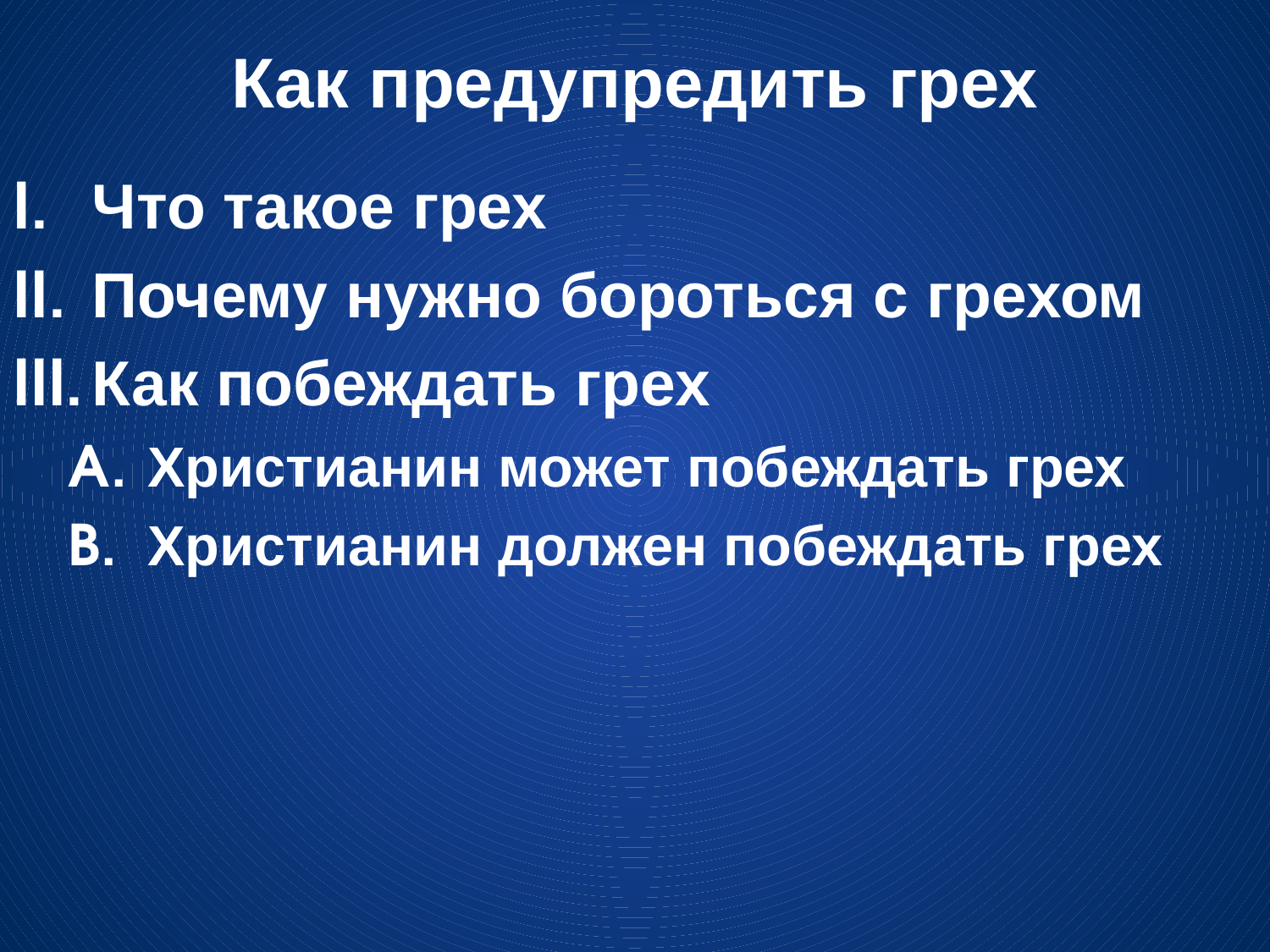

# Как предупредить грех
Что такое грех
Почему нужно бороться с грехом
Как побеждать грех
Христианин может побеждать грех
Христианин должен побеждать грех